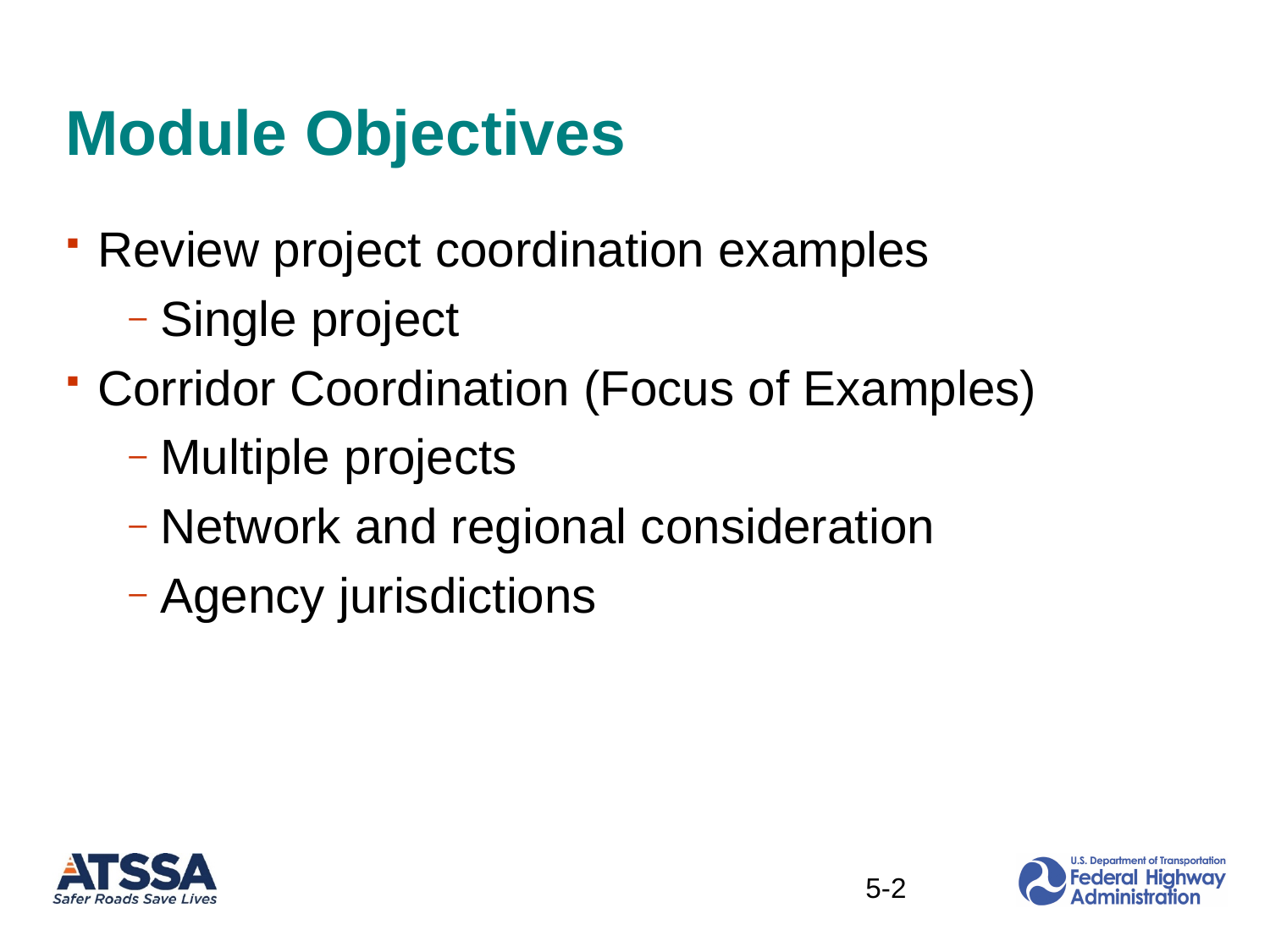

# Module Objectives
Review project coordination examples
Single project
Corridor Coordination (Focus of Examples)
Multiple projects
Network and regional consideration
Agency jurisdictions